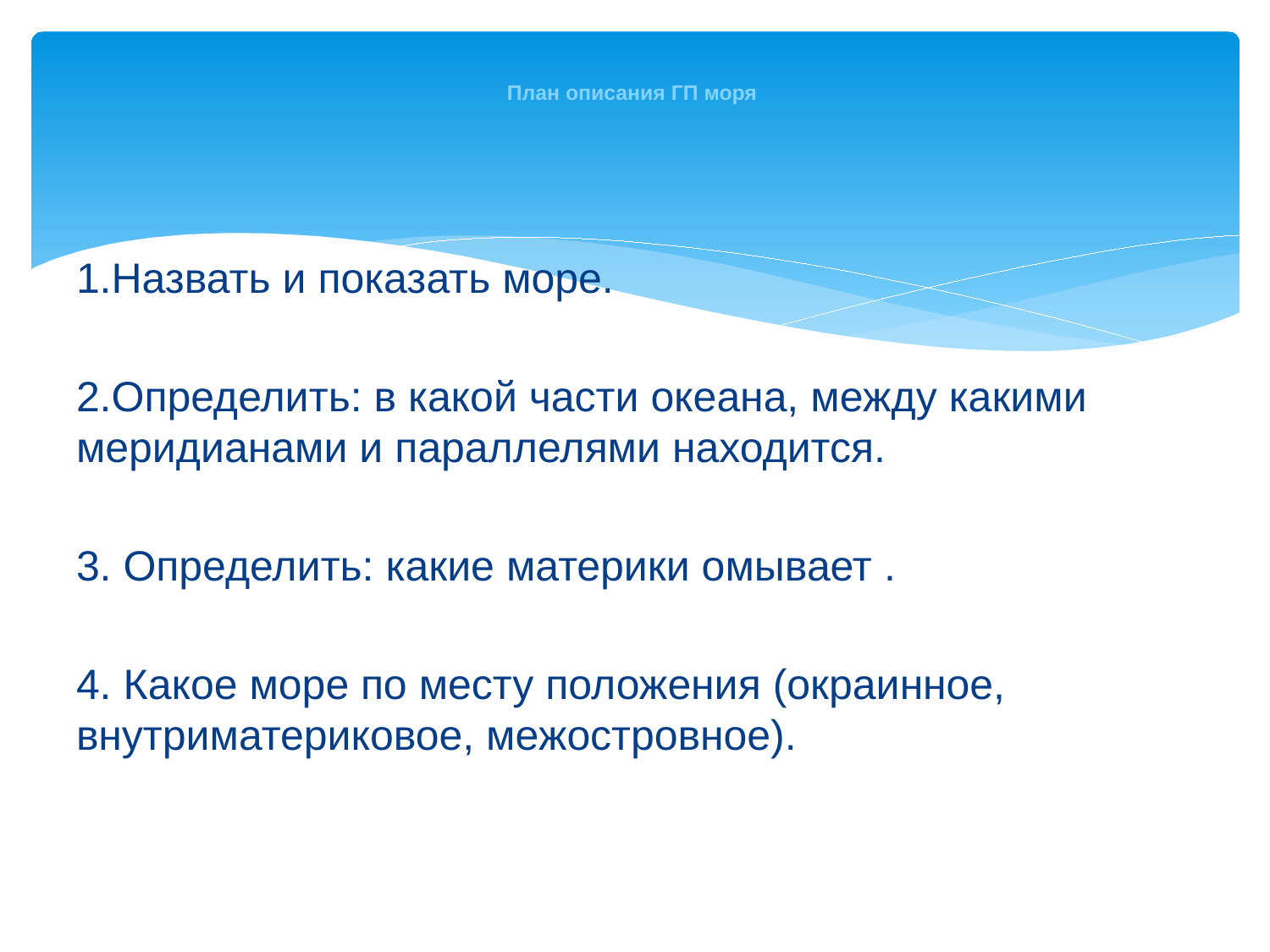

# План описания ГП моря

1.Назвать и показать море.

2.Определить: в какой части океана, между какими меридианами и параллелями находится.

3. Определить: какие материки омывает .

4. Какое море по месту положения (окраинное, внутриматериковое, межостровное).